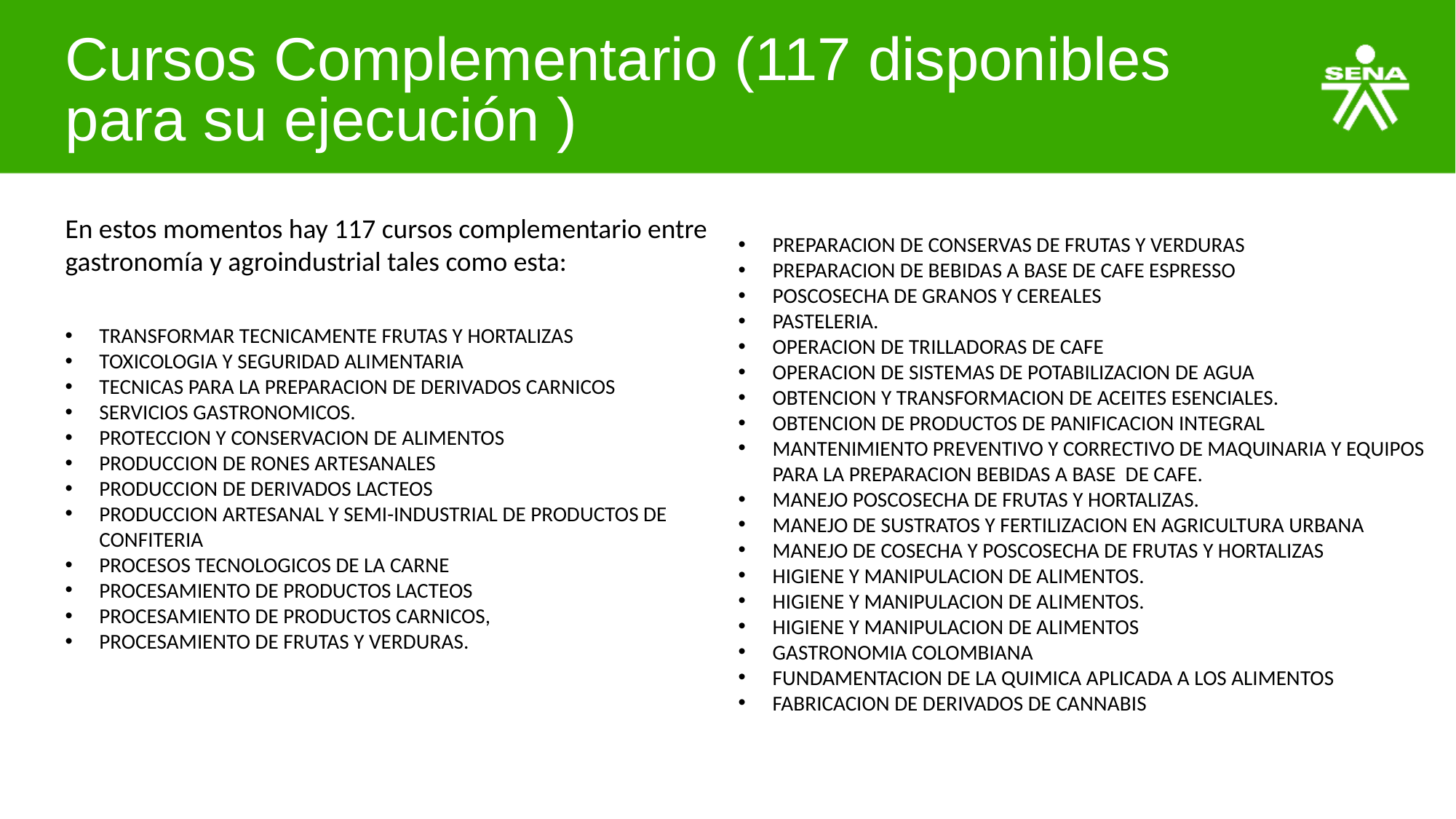

# Cursos Complementario (117 disponibles para su ejecución )
En estos momentos hay 117 cursos complementario entre gastronomía y agroindustrial tales como esta:
PREPARACION DE CONSERVAS DE FRUTAS Y VERDURAS
PREPARACION DE BEBIDAS A BASE DE CAFE ESPRESSO
POSCOSECHA DE GRANOS Y CEREALES
PASTELERIA.
OPERACION DE TRILLADORAS DE CAFE
OPERACION DE SISTEMAS DE POTABILIZACION DE AGUA
OBTENCION Y TRANSFORMACION DE ACEITES ESENCIALES.
OBTENCION DE PRODUCTOS DE PANIFICACION INTEGRAL
MANTENIMIENTO PREVENTIVO Y CORRECTIVO DE MAQUINARIA Y EQUIPOS  PARA LA PREPARACION BEBIDAS A BASE  DE CAFE.
MANEJO POSCOSECHA DE FRUTAS Y HORTALIZAS.
MANEJO DE SUSTRATOS Y FERTILIZACION EN AGRICULTURA URBANA
MANEJO DE COSECHA Y POSCOSECHA DE FRUTAS Y HORTALIZAS
HIGIENE Y MANIPULACION DE ALIMENTOS.
HIGIENE Y MANIPULACION DE ALIMENTOS.
HIGIENE Y MANIPULACION DE ALIMENTOS
GASTRONOMIA COLOMBIANA
FUNDAMENTACION DE LA QUIMICA APLICADA A LOS ALIMENTOS
FABRICACION DE DERIVADOS DE CANNABIS
TRANSFORMAR TECNICAMENTE FRUTAS Y HORTALIZAS
TOXICOLOGIA Y SEGURIDAD ALIMENTARIA
TECNICAS PARA LA PREPARACION DE DERIVADOS CARNICOS
SERVICIOS GASTRONOMICOS.
PROTECCION Y CONSERVACION DE ALIMENTOS
PRODUCCION DE RONES ARTESANALES
PRODUCCION DE DERIVADOS LACTEOS
PRODUCCION ARTESANAL Y SEMI-INDUSTRIAL DE PRODUCTOS DE CONFITERIA
PROCESOS TECNOLOGICOS DE LA CARNE
PROCESAMIENTO DE PRODUCTOS LACTEOS
PROCESAMIENTO DE PRODUCTOS CARNICOS,
PROCESAMIENTO DE FRUTAS Y VERDURAS.